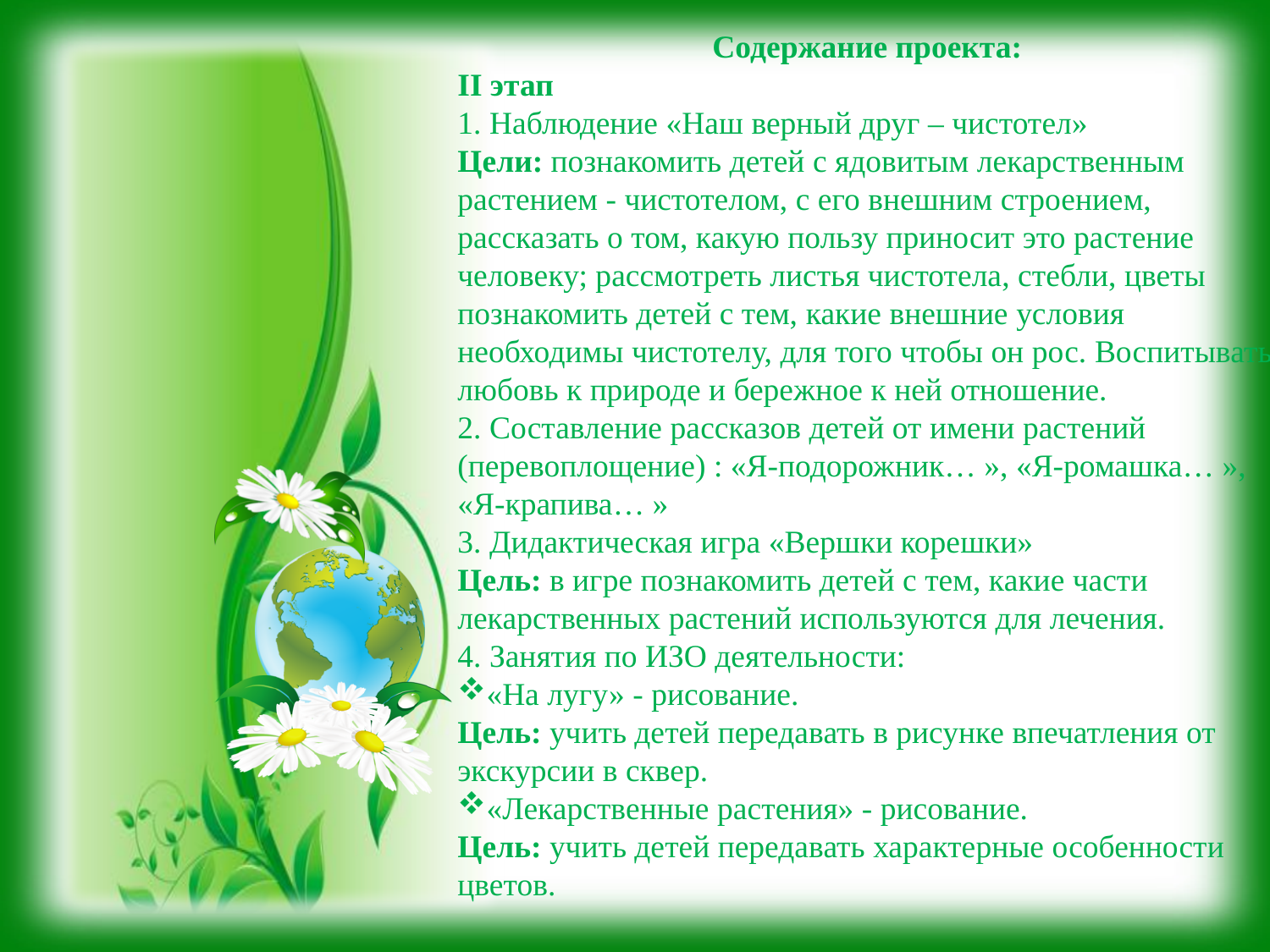

Содержание проекта:
II этап
1. Наблюдение «Наш верный друг – чистотел»
Цели: познакомить детей с ядовитым лекарственным растением - чистотелом, с его внешним строением, рассказать о том, какую пользу приносит это растение человеку; рассмотреть листья чистотела, стебли, цветы познакомить детей с тем, какие внешние условия необходимы чистотелу, для того чтобы он рос. Воспитывать любовь к природе и бережное к ней отношение.
2. Составление рассказов детей от имени растений (перевоплощение) : «Я-подорожник… », «Я-ромашка… », «Я-крапива… »
3. Дидактическая игра «Вершки корешки»
Цель: в игре познакомить детей с тем, какие части лекарственных растений используются для лечения.
4. Занятия по ИЗО деятельности:
«На лугу» - рисование.
Цель: учить детей передавать в рисунке впечатления от экскурсии в сквер.
«Лекарственные растения» - рисование.
Цель: учить детей передавать характерные особенности цветов.